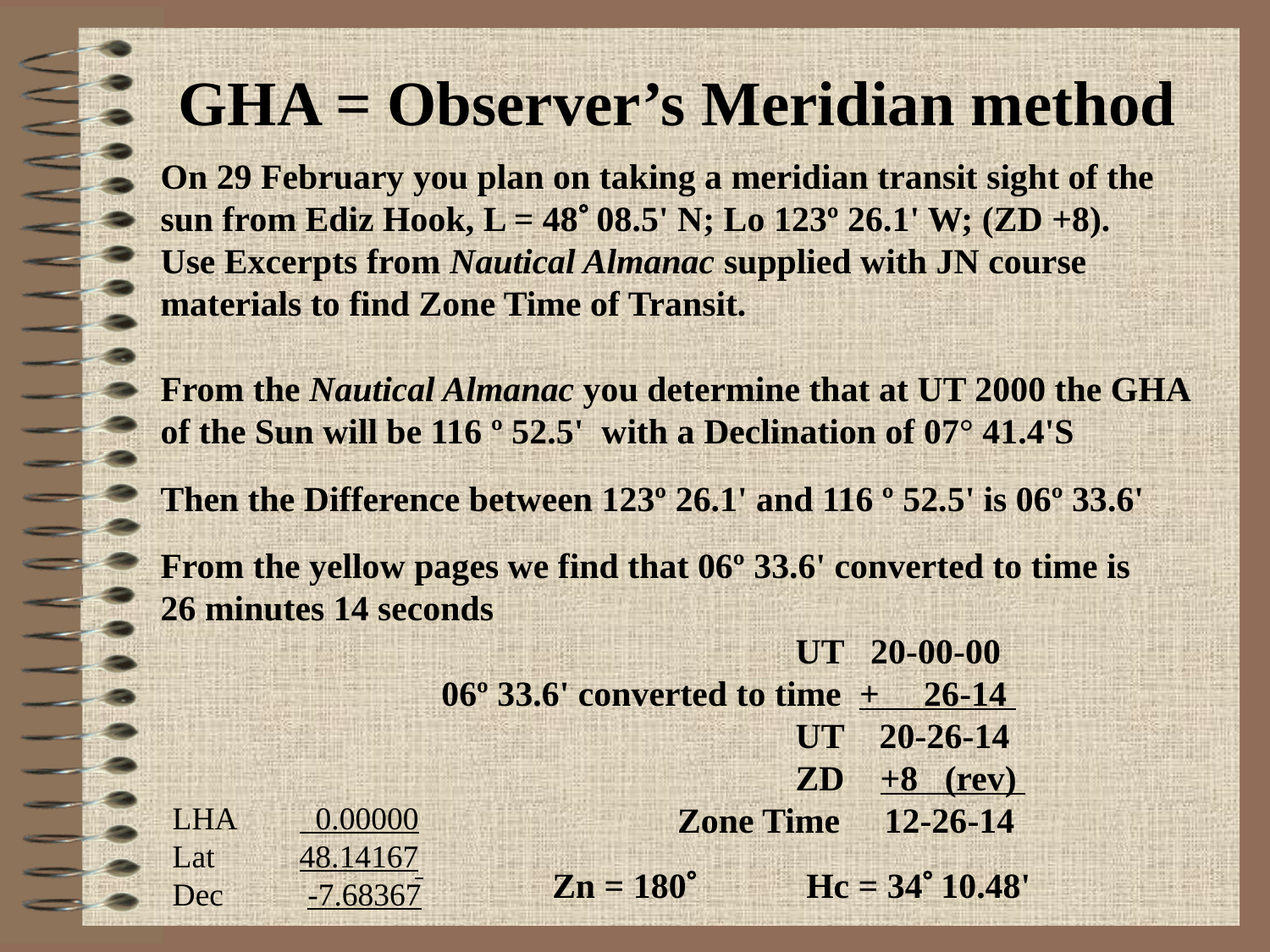

GHA = Observer’s Meridian method
On 29 February you plan on taking a meridian transit sight of the sun from Ediz Hook, L = 48° 08.5' N; Lo 123º 26.1' W; (ZD +8).
Use Excerpts from Nautical Almanac supplied with JN course materials to find Zone Time of Transit.

From the Nautical Almanac you determine that at UT 2000 the GHA of the Sun will be 116 º 52.5'  with a Declination of 07° 41.4'S

Then the Difference between 123º 26.1' and 116 º 52.5' is 06º 33.6'

From the yellow pages we find that 06º 33.6' converted to time is
26 minutes 14 seconds
					UT   20-00-00
		   06º 33.6' converted to time  +     26-14
					UT    20-26-14
					ZD    +8   (rev)
				 Zone Time     12-26-14

LHA 	  0.00000
Lat    	48.14167
Dec 	 -7.68367
Zn = 180° 	Hc = 34° 10.48'